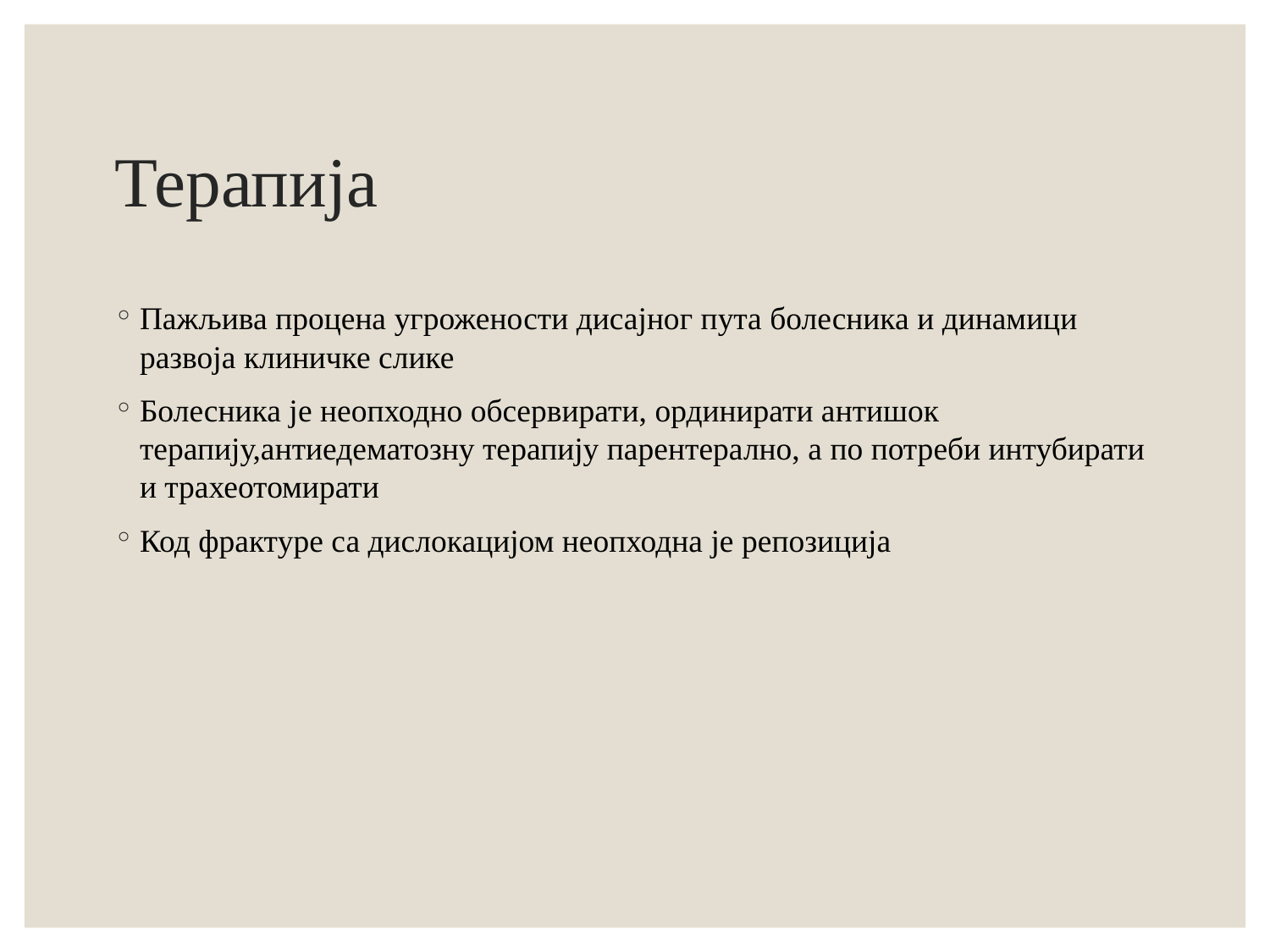

# Терапија
Пажљива процена угрожености дисајног пута болесника и динамици развоја клиничке слике
Болесника је неопходно обсервирати, ординирати антишок терапију,антиедематозну терапију парентерално, а по потреби интубирати и трахеотомирати
Код фрактуре са дислокацијом неопходна је репозиција